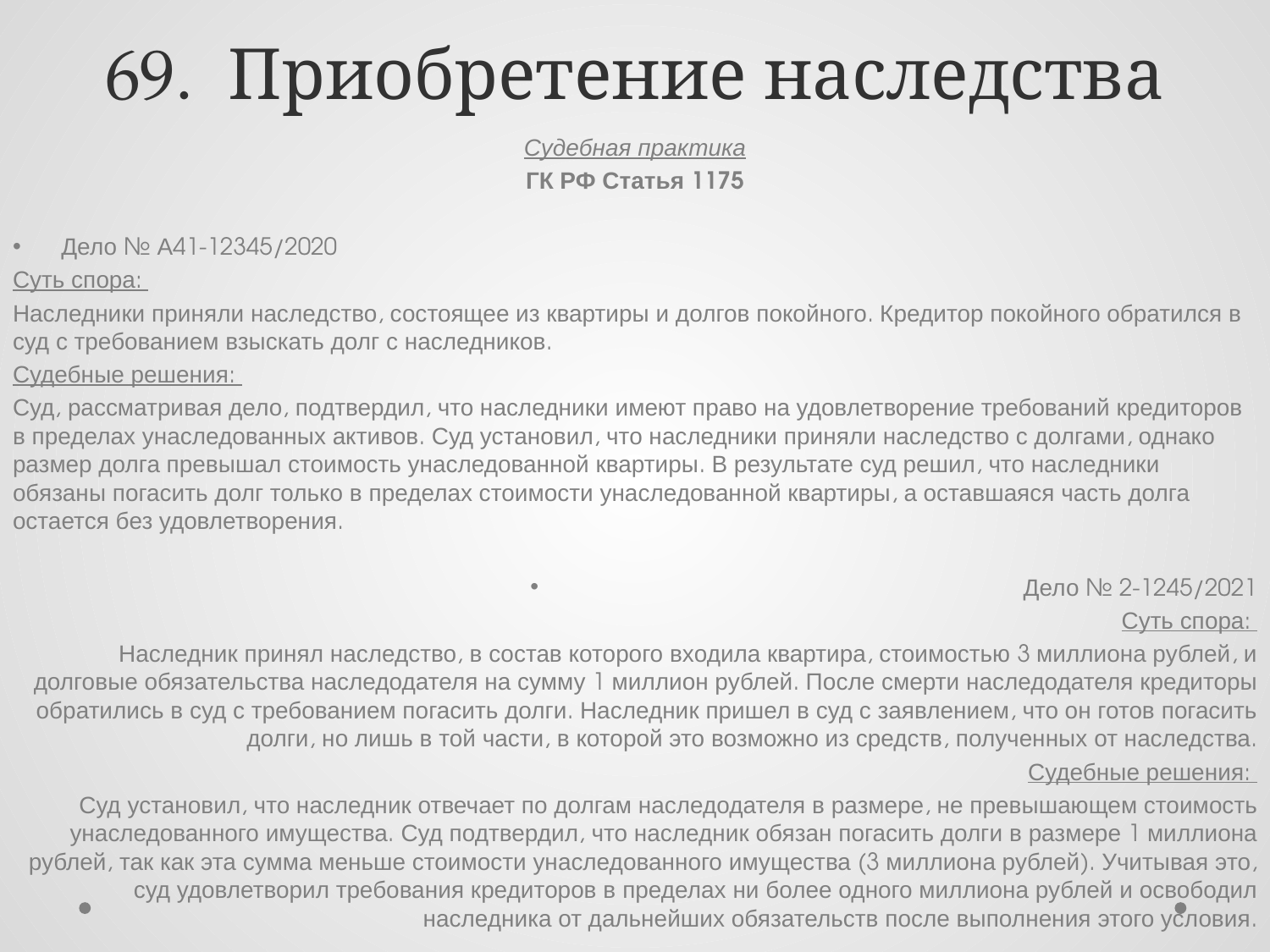

# 69.  Приобретение наследства
Судебная практика
ГК РФ Статья 1175

Дело № А41-12345/2020
Суть спора:
Наследники приняли наследство, состоящее из квартиры и долгов покойного. Кредитор покойного обратился в суд с требованием взыскать долг с наследников.
Судебные решения:
Суд, рассматривая дело, подтвердил, что наследники имеют право на удовлетворение требований кредиторов в пределах унаследованных активов. Суд установил, что наследники приняли наследство с долгами, однако размер долга превышал стоимость унаследованной квартиры. В результате суд решил, что наследники обязаны погасить долг только в пределах стоимости унаследованной квартиры, а оставшаяся часть долга остается без удовлетворения.

Дело № 2-1245/2021
 Суть спора:
Наследник принял наследство, в состав которого входила квартира, стоимостью 3 миллиона рублей, и долговые обязательства наследодателя на сумму 1 миллион рублей. После смерти наследодателя кредиторы обратились в суд с требованием погасить долги. Наследник пришел в суд с заявлением, что он готов погасить долги, но лишь в той части, в которой это возможно из средств, полученных от наследства.
Судебные решения:
Суд установил, что наследник отвечает по долгам наследодателя в размере, не превышающем стоимость унаследованного имущества. Суд подтвердил, что наследник обязан погасить долги в размере 1 миллиона рублей, так как эта сумма меньше стоимости унаследованного имущества (3 миллиона рублей). Учитывая это, суд удовлетворил требования кредиторов в пределах ни более одного миллиона рублей и освободил наследника от дальнейших обязательств после выполнения этого условия.